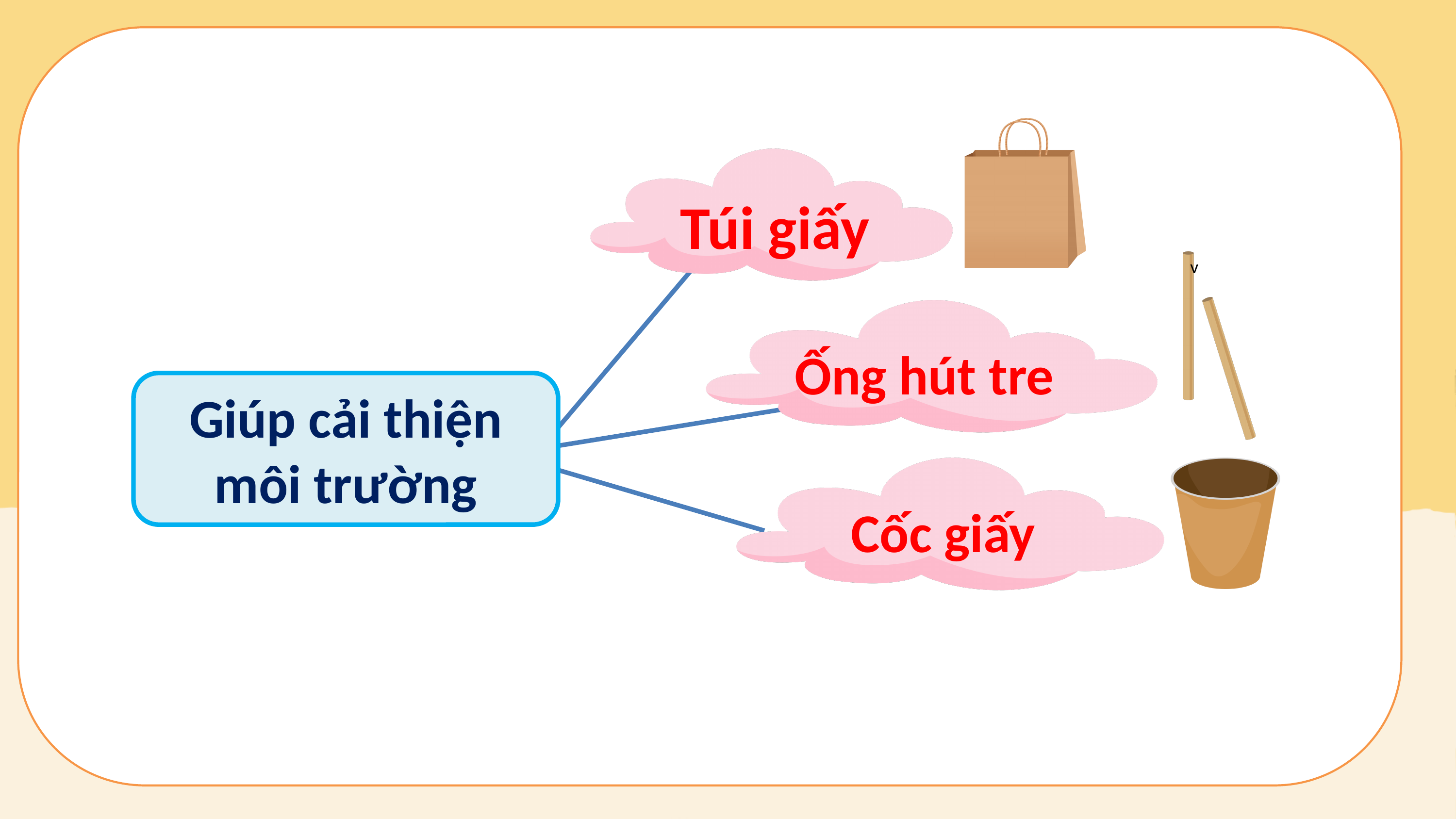

Túi giấy
v

Ống hút tre
Giúp cải thiện môi trường

Cốc giấy